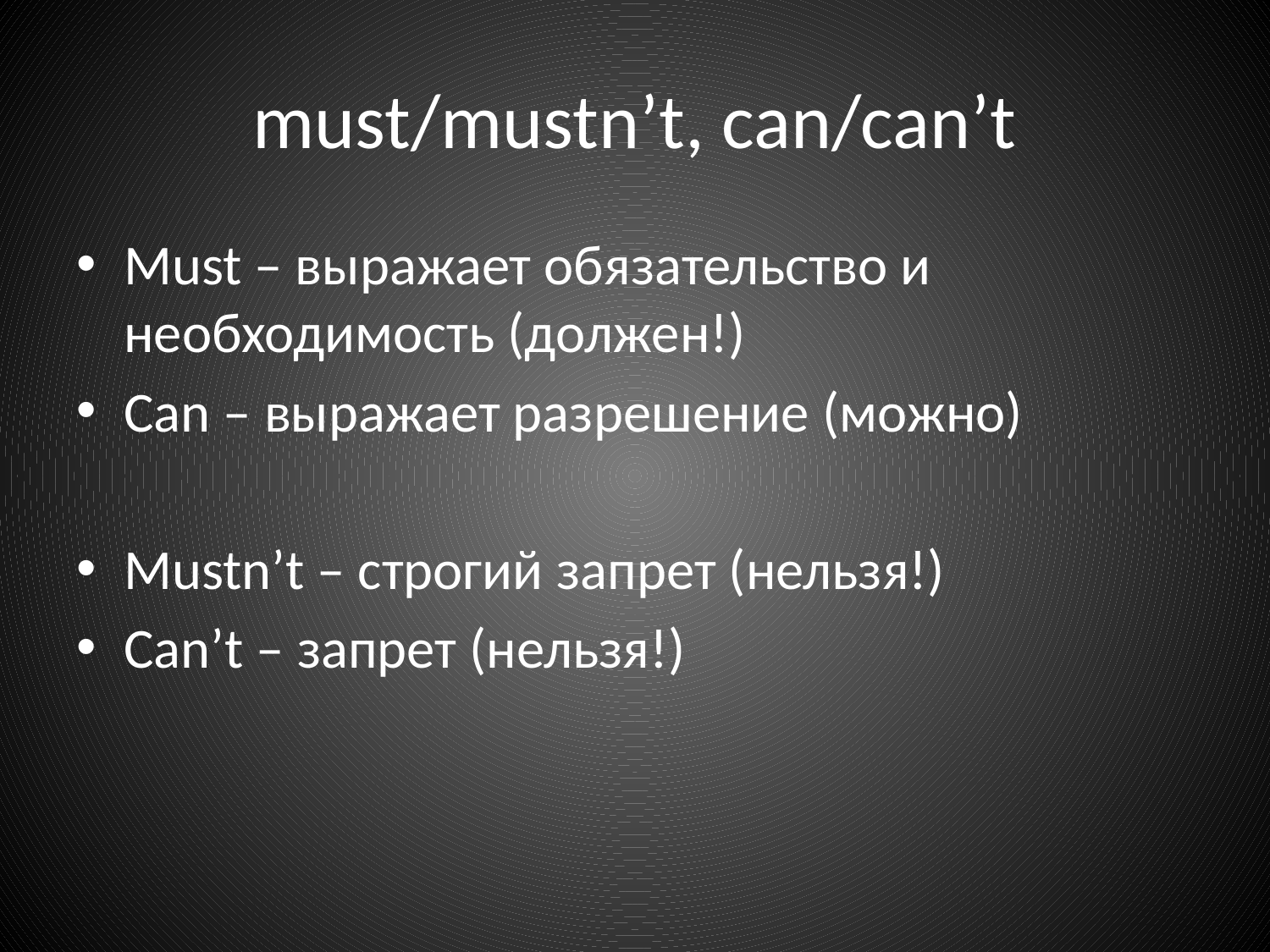

# must/mustn’t, can/can’t
Must – выражает обязательство и необходимость (должен!)
Can – выражает разрешение (можно)

Mustn’t – строгий запрет (нельзя!)
Can’t – запрет (нельзя!)